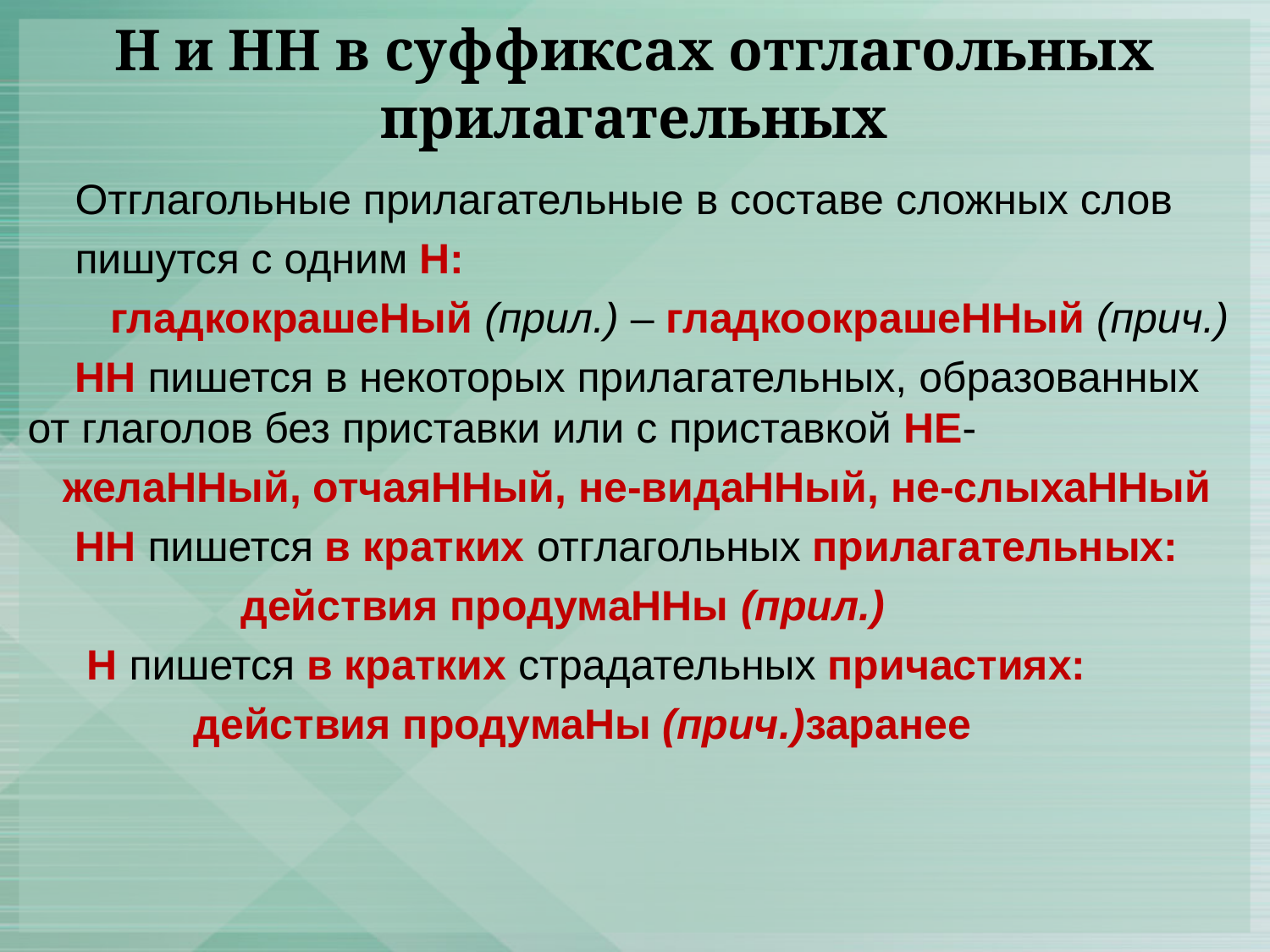

# Н и НН в суффиксах отглагольных прилагательных
    Отглагольные прилагательные в составе сложных слов
    пишутся с одним Н:
       гладкокрашеНый (прил.) – гладкоокрашеННый (прич.)
    НН пишется в некоторых прилагательных, образованных от глаголов без приставки или с приставкой НЕ-
   желаННый, отчаяННый, не-видаННый, не-слыхаННый
    НН пишется в кратких отглагольных прилагательных:
                  действия продумаННы (прил.)
     Н пишется в кратких страдательных причастиях:
              действия продумаНы (прич.)заранее